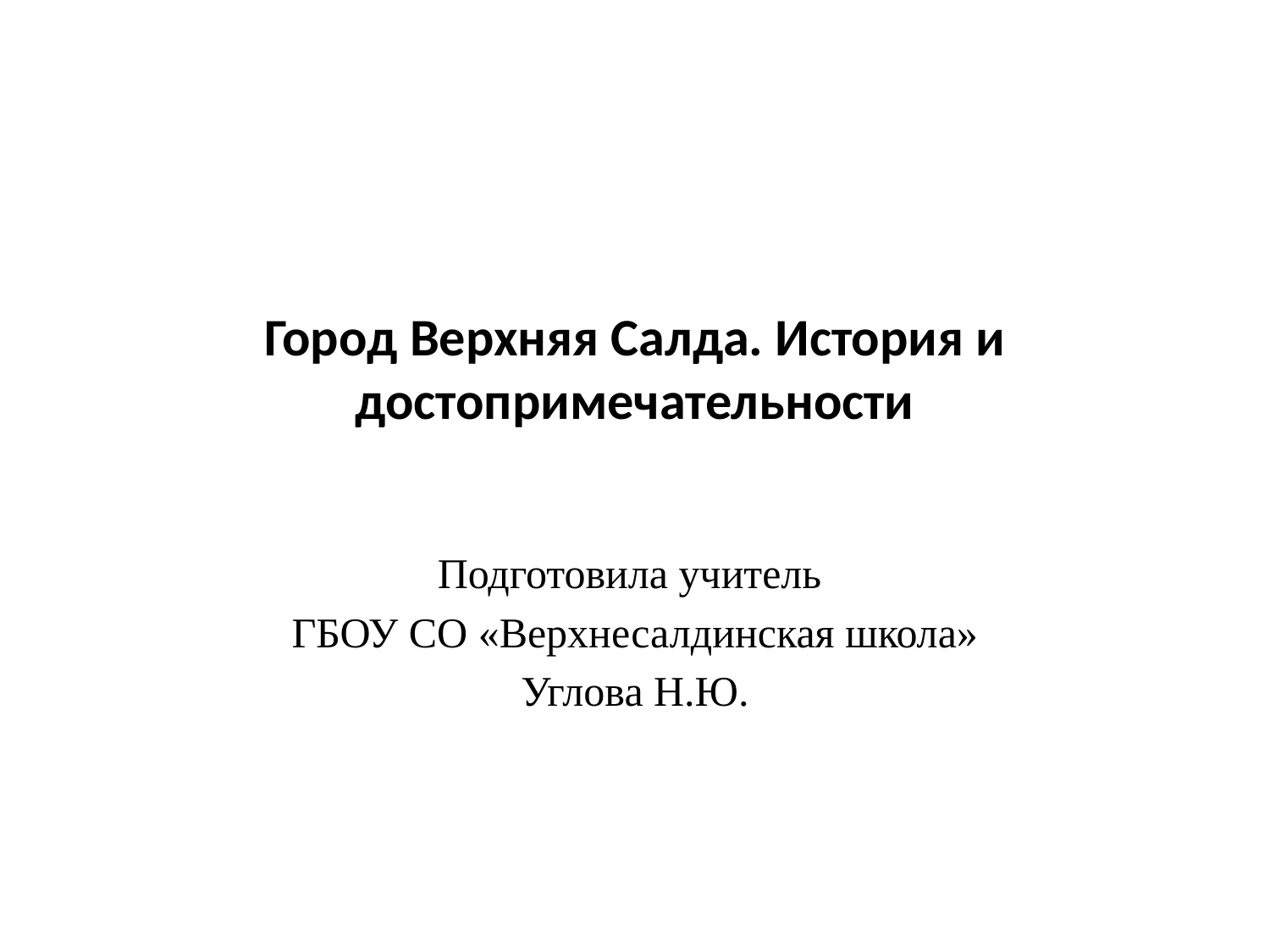

# Город Верхняя Салда. История и достопримечательности
Подготовила учитель
ГБОУ СО «Верхнесалдинская школа»
Углова Н.Ю.